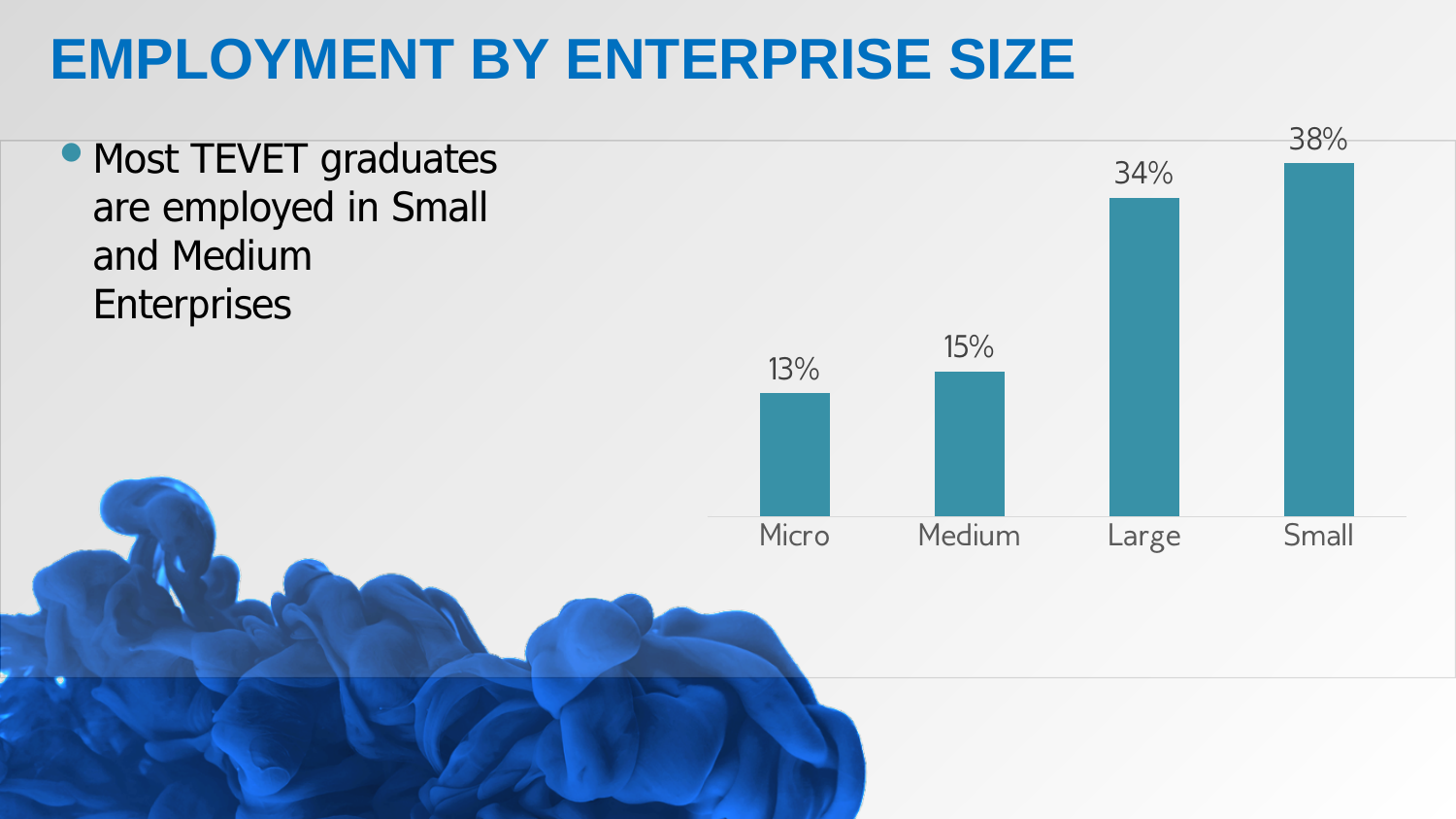

EMPLOYMENT BY ENTERPRISE SIZE
Most TEVET graduates are employed in Small and Medium Enterprises

### Chart

| Category |  |
|---|---|
| Micro | 0.130872483221477 |
| Medium | 0.154362416107383 |
| Large | 0.33892617449664497 |
| Small | 0.375838926174497 |